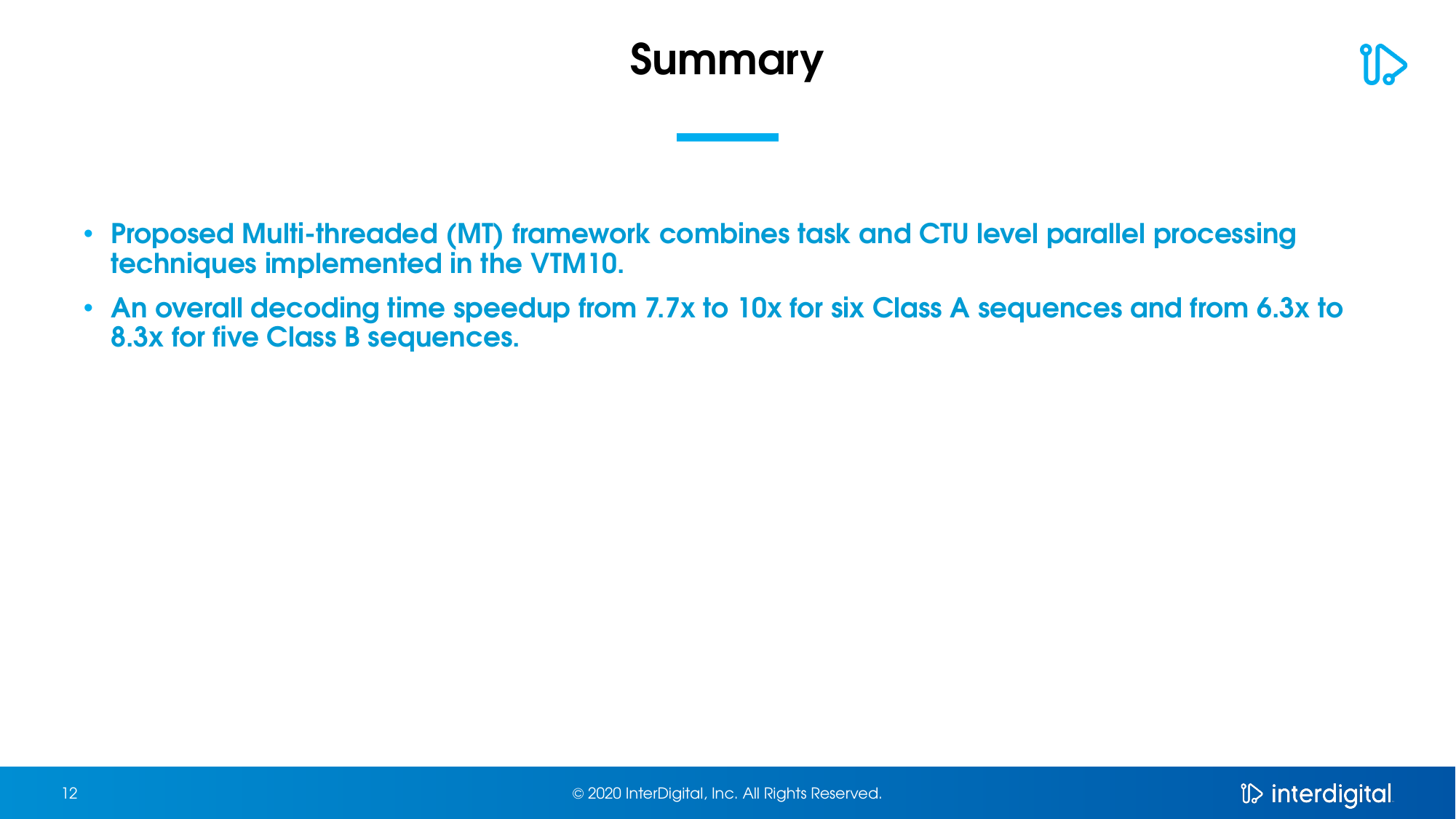

# Summary
Proposed Multi-threaded (MT) framework combines task and CTU level parallel processing techniques implemented in the VTM10.
An overall decoding time speedup from 7.7x to 10x for six Class A sequences and from 6.3x to 8.3x for five Class B sequences.

© 2020 InterDigital, Inc. All Rights Reserved.
12